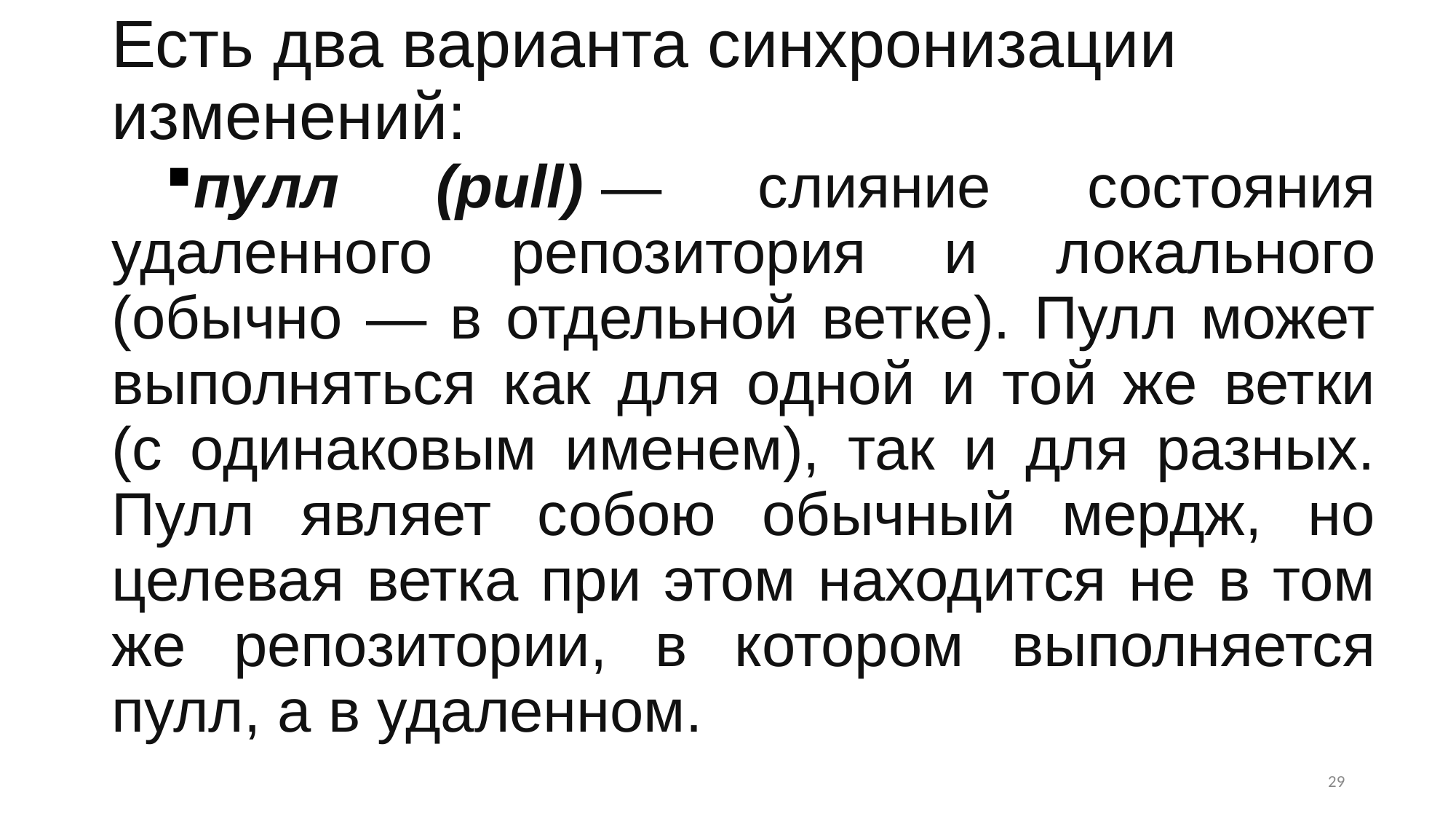

# Есть два варианта синхронизации изменений:
пулл (pull) — слияние состояния удаленного репозитория и локального (обычно — в отдельной ветке). Пулл может выполняться как для одной и той же ветки (с одинаковым именем), так и для разных. Пулл являет собою обычный мердж, но целевая ветка при этом находится не в том же репозитории, в котором выполняется пулл, а в удаленном.
29